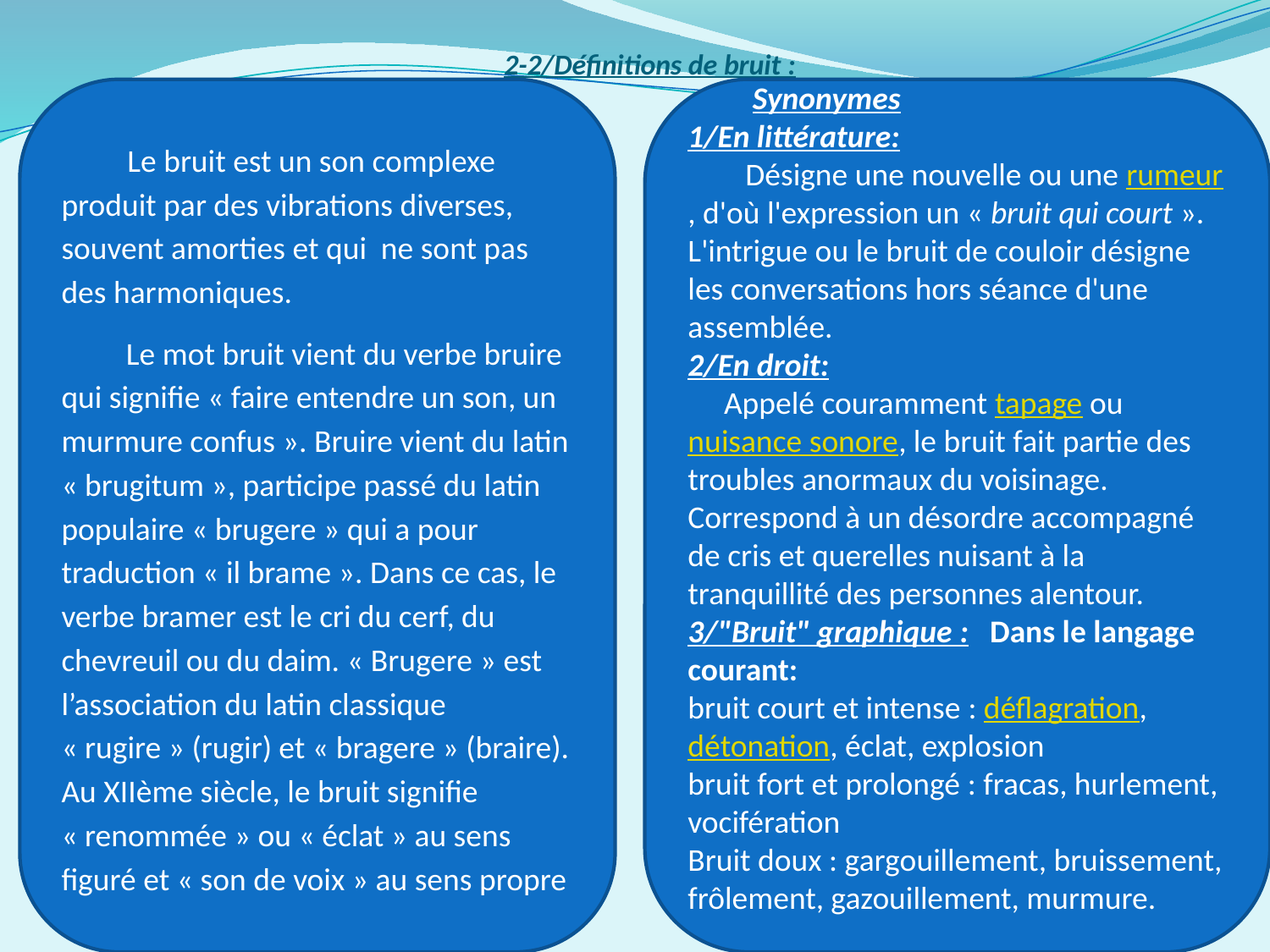

# 2-2/Définitions de bruit :
        Le bruit est un son complexe produit par des vibrations diverses, souvent amorties et qui  ne sont pas des harmoniques.
         Le mot bruit vient du verbe bruire qui signifie « faire entendre un son, un murmure confus ». Bruire vient du latin « brugitum », participe passé du latin populaire « brugere » qui a pour traduction « il brame ». Dans ce cas, le verbe bramer est le cri du cerf, du chevreuil ou du daim. « Brugere » est l’association du latin classique « rugire » (rugir) et « bragere » (braire). Au XIIème siècle, le bruit signifie « renommée » ou « éclat » au sens figuré et « son de voix » au sens propre
         Synonymes
1/En littérature:
        Désigne une nouvelle ou une rumeur, d'où l'expression un « bruit qui court ». L'intrigue ou le bruit de couloir désigne les conversations hors séance d'une assemblée.
2/En droit:
     Appelé couramment tapage ou nuisance sonore, le bruit fait partie des troubles anormaux du voisinage. Correspond à un désordre accompagné de cris et querelles nuisant à la tranquillité des personnes alentour.
3/"Bruit" graphique :   Dans le langage courant:
bruit court et intense : déflagration, détonation, éclat, explosion
bruit fort et prolongé : fracas, hurlement, vocifération
Bruit doux : gargouillement, bruissement, frôlement, gazouillement, murmure.